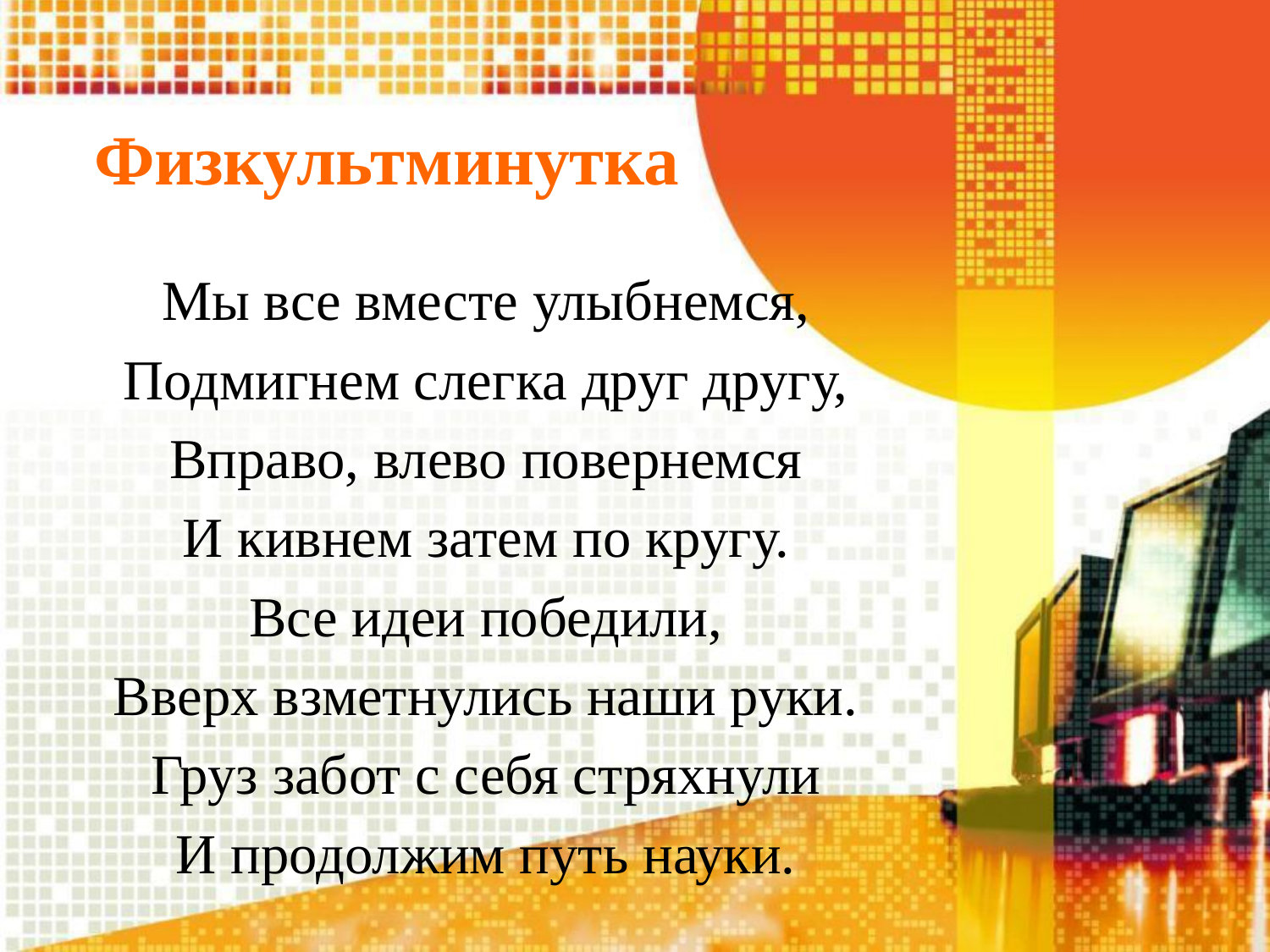

# Физкультминутка
Мы все вместе улыбнемся,
Подмигнем слегка друг другу,
Вправо, влево повернемся
И кивнем затем по кругу.
Все идеи победили,
Вверх взметнулись наши руки.
Груз забот с себя стряхнули
И продолжим путь науки.